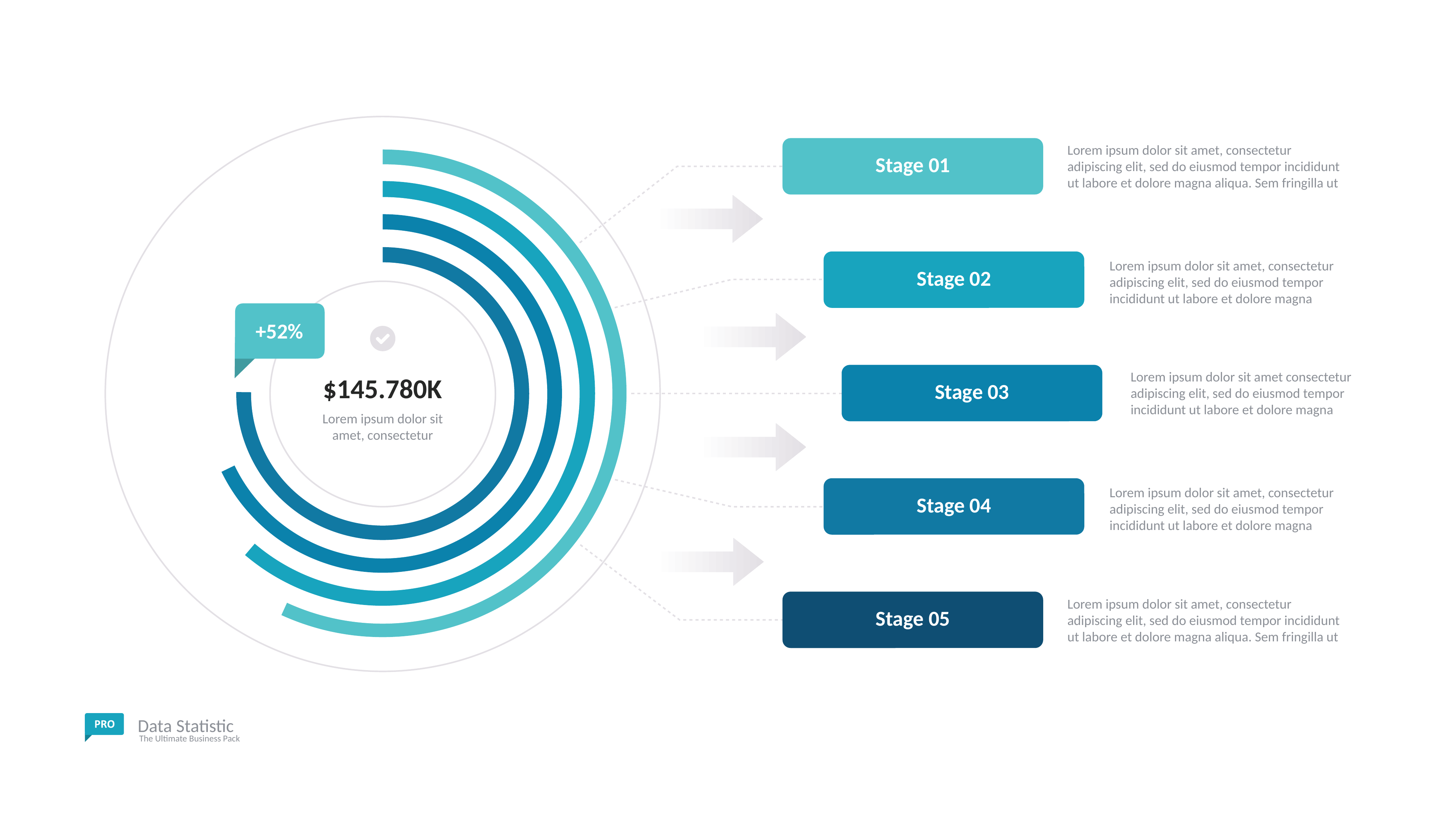

Lorem ipsum dolor sit amet, consectetur adipiscing elit, sed do eiusmod tempor incididunt ut labore et dolore magna aliqua. Sem fringilla ut

Stage 01

### Chart

| Category | Region 1 |
|---|---|
| April | 100.0 |
| May | 76.0 |

### Chart

| Category | Region 1 |
|---|---|
| April | 120.0 |
| May | 76.0 |

### Chart

| Category | Region 1 |
|---|---|
| April | 160.0 |
| May | 76.0 |

### Chart

| Category | Region 1 |
|---|---|
| April | 230.0 |
| May | 76.0 |

Lorem ipsum dolor sit amet, consectetur adipiscing elit, sed do eiusmod tempor incididunt ut labore et dolore magna
Stage 02

+52%

Lorem ipsum dolor sit amet consectetur adipiscing elit, sed do eiusmod tempor incididunt ut labore et dolore magna

$145.780K
Stage 03

Lorem ipsum dolor sit amet, consectetur

Lorem ipsum dolor sit amet, consectetur adipiscing elit, sed do eiusmod tempor incididunt ut labore et dolore magna

Stage 04

Lorem ipsum dolor sit amet, consectetur adipiscing elit, sed do eiusmod tempor incididunt ut labore et dolore magna aliqua. Sem fringilla ut

Stage 05